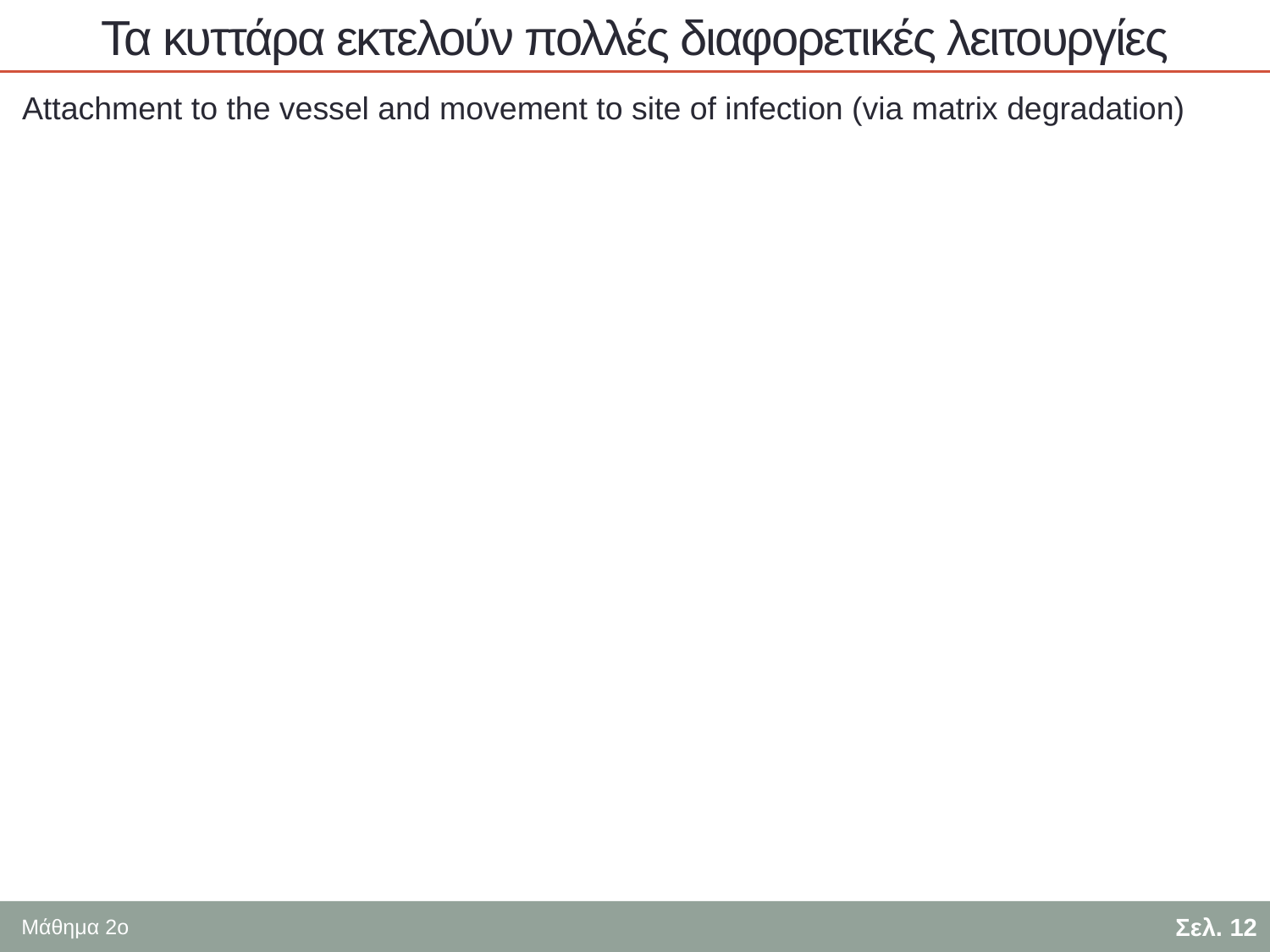

# Τα κυττάρα εκτελούν πολλές διαφορετικές λειτουργίες
Attachment to the vessel and movement to site of infection (via matrix degradation)
Σελ. 12